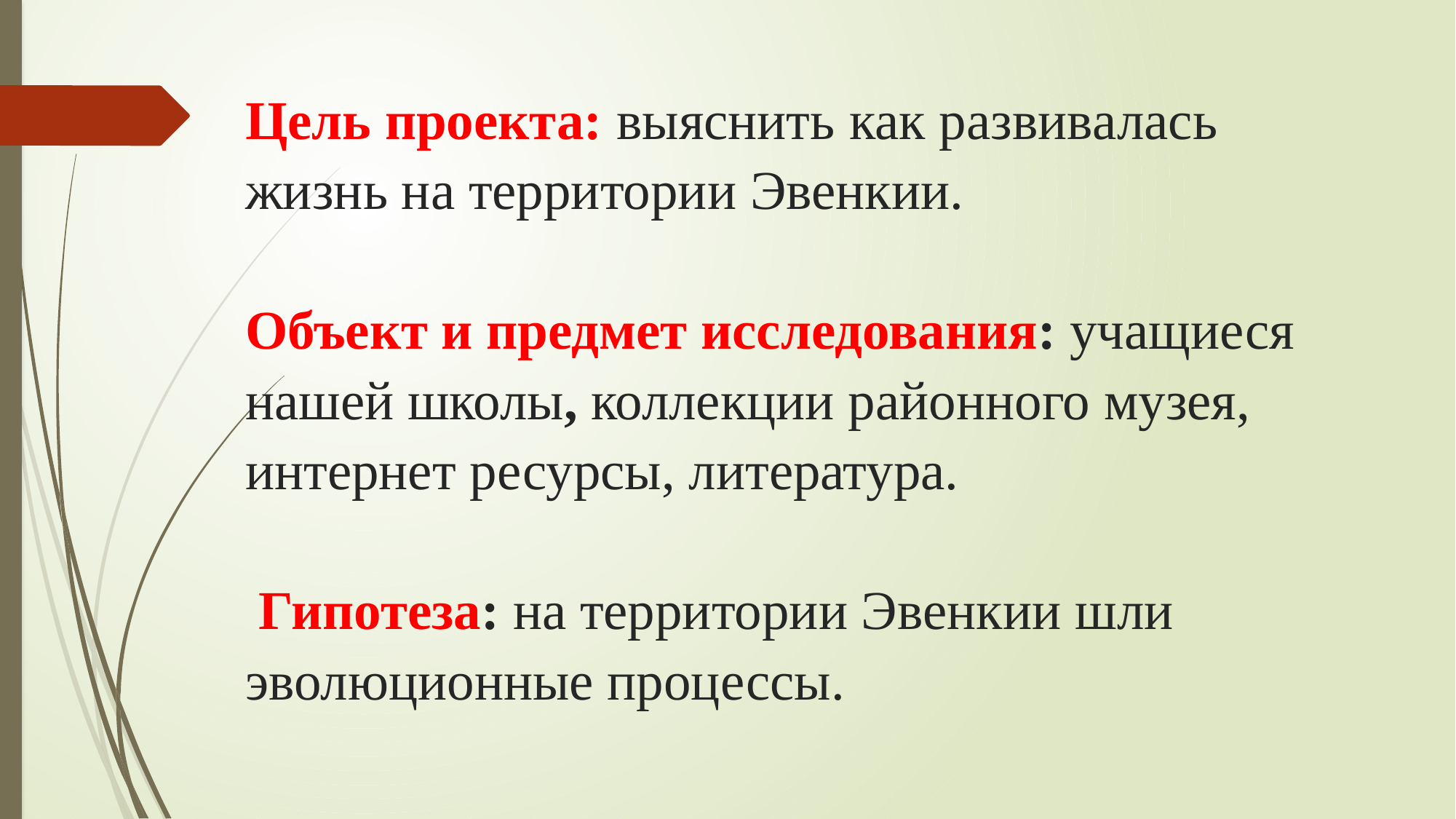

# Цель проекта: выяснить как развивалась жизнь на территории Эвенкии.   Объект и предмет исследования: учащиеся нашей школы, коллекции районного музея, интернет ресурсы, литература.   Гипотеза: на территории Эвенкии шли эволюционные процессы.